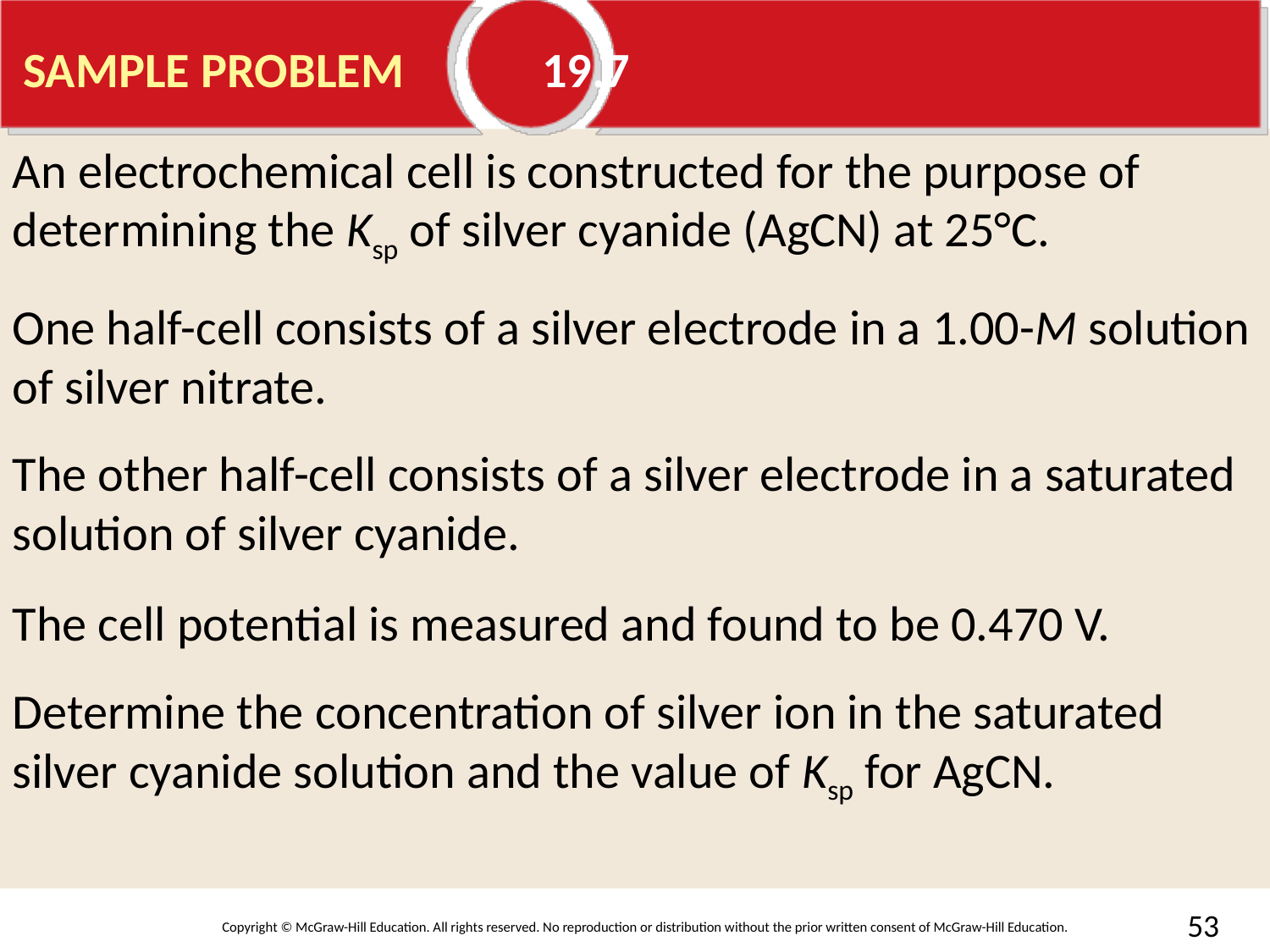

# SAMPLE PROBLEM	 19.7
An electrochemical cell is constructed for the purpose of determining the Ksp of silver cyanide (AgCN) at 25°C.
One half-cell consists of a silver electrode in a 1.00-M solution of silver nitrate.
The other half-cell consists of a silver electrode in a saturated solution of silver cyanide.
The cell potential is measured and found to be 0.470 V.
Determine the concentration of silver ion in the saturated silver cyanide solution and the value of Ksp for AgCN.